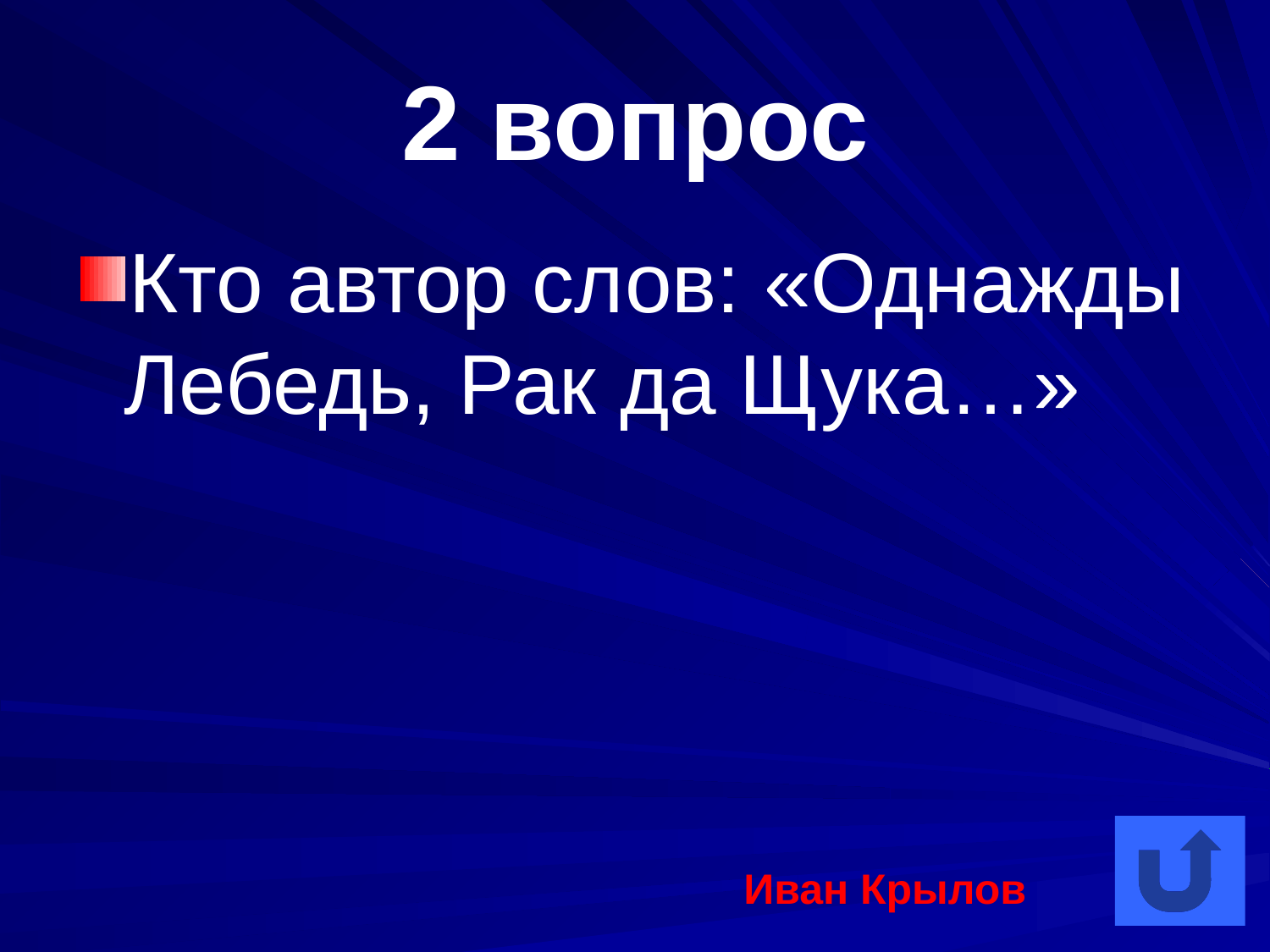

# 2 вопрос
Кто автор слов: «Однажды Лебедь, Рак да Щука…»

Иван Крылов